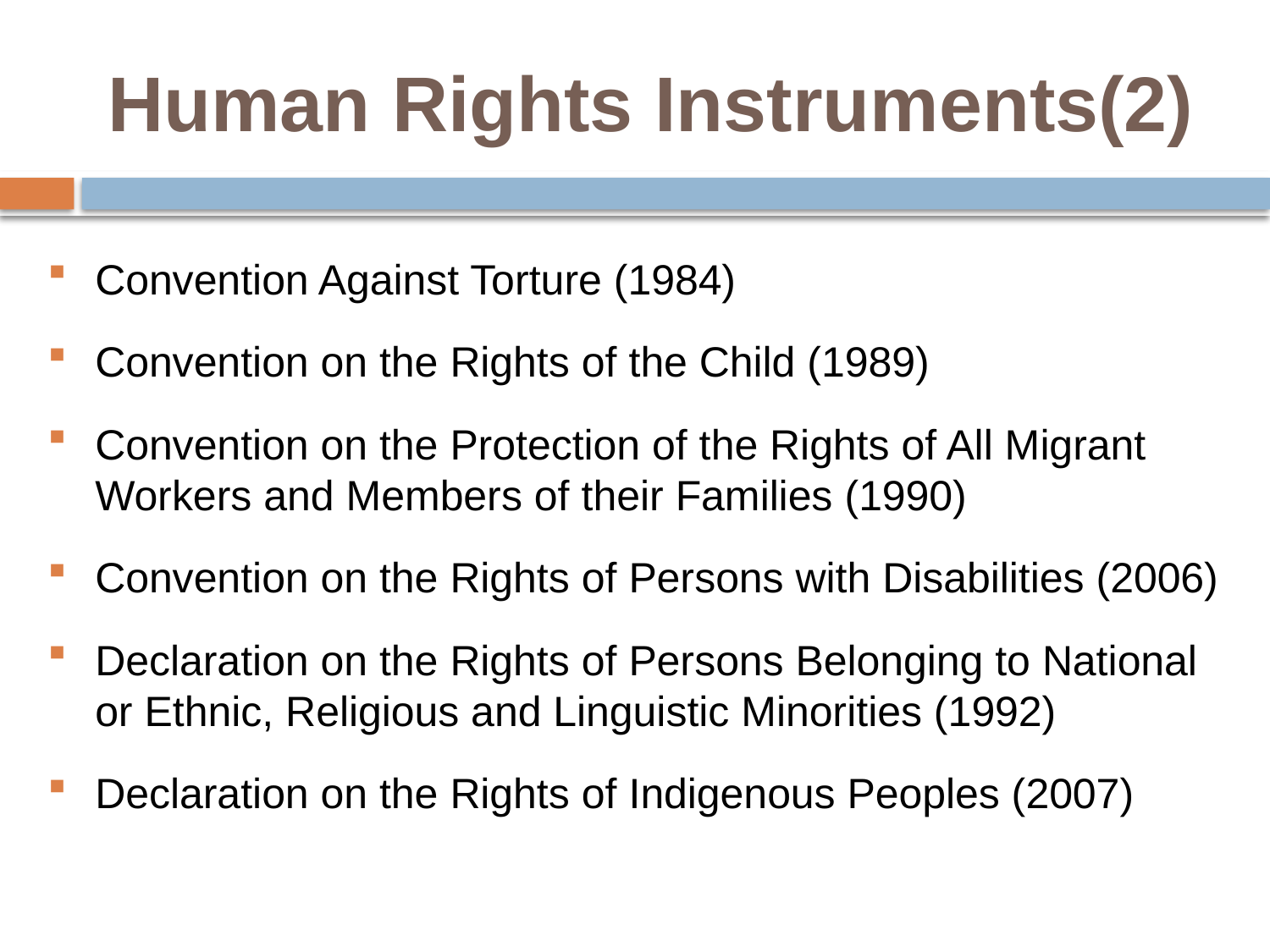

# Human Rights Instruments(2)
Convention Against Torture (1984)
Convention on the Rights of the Child (1989)
Convention on the Protection of the Rights of All Migrant    Workers and Members of their Families (1990)
Convention on the Rights of Persons with Disabilities (2006)
Declaration on the Rights of Persons Belonging to National or Ethnic, Religious and Linguistic Minorities (1992)
Declaration on the Rights of Indigenous Peoples (2007)